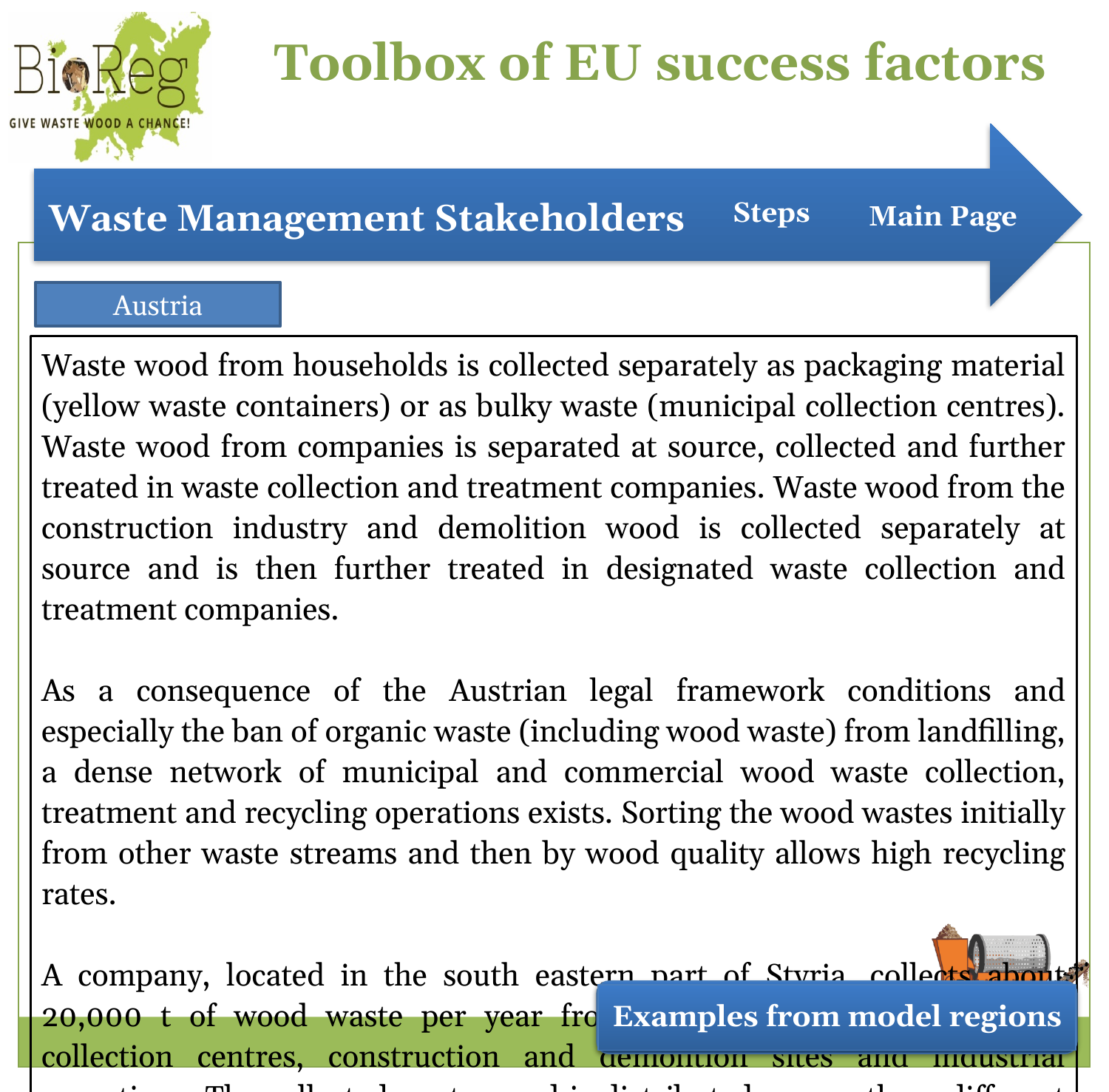

Waste Management Stakeholders

Steps

Main Page
Austria
Waste wood from households is collected separately as packaging material (yellow waste containers) or as bulky waste (municipal collection centres). Waste wood from companies is separated at source, collected and further treated in waste collection and treatment companies. Waste wood from the construction industry and demolition wood is collected separately at source and is then further treated in designated waste collection and treatment companies.

As a consequence of the Austrian legal framework conditions and especially the ban of organic waste (including wood waste) from landfilling, a dense network of municipal and commercial wood waste collection, treatment and recycling operations exists. Sorting the wood wastes initially from other waste streams and then by wood quality allows high recycling rates.

A company, located in the south eastern part of Styria, collects about 20,000 t of wood waste per year from surrounding municipal waste collection centres, construction and demolition sites and industrial operations. The collected waste wood is distributed among three different qualities: chemically untreated waste wood (e.g. palettes, wooden packaging), treated waste wood suitable for recycling and treated waste wood suitable only for thermal utilisation.

While chemically untreated waste wood is directly forwarded to the next treatment step (grinding, screening), the chemically treated waste wood fractions need to be separated in two different fractions:
- a fraction usable for recycling in the board industry (old furniture, glued laminated, painted or coated waste wood) and
- a fraction only usable for thermal utilisation (windows, railway sleepers, or waste wood treated with wood preservation agents).

The waste wood treatment plant comprises several grinding and screening steps, ferrous and non-ferrous metal as well as glass and stone removal, a drying step and the necessary conveying equipment. Finally, the treated waste wood is transported to the board industry.

Examples from model regions